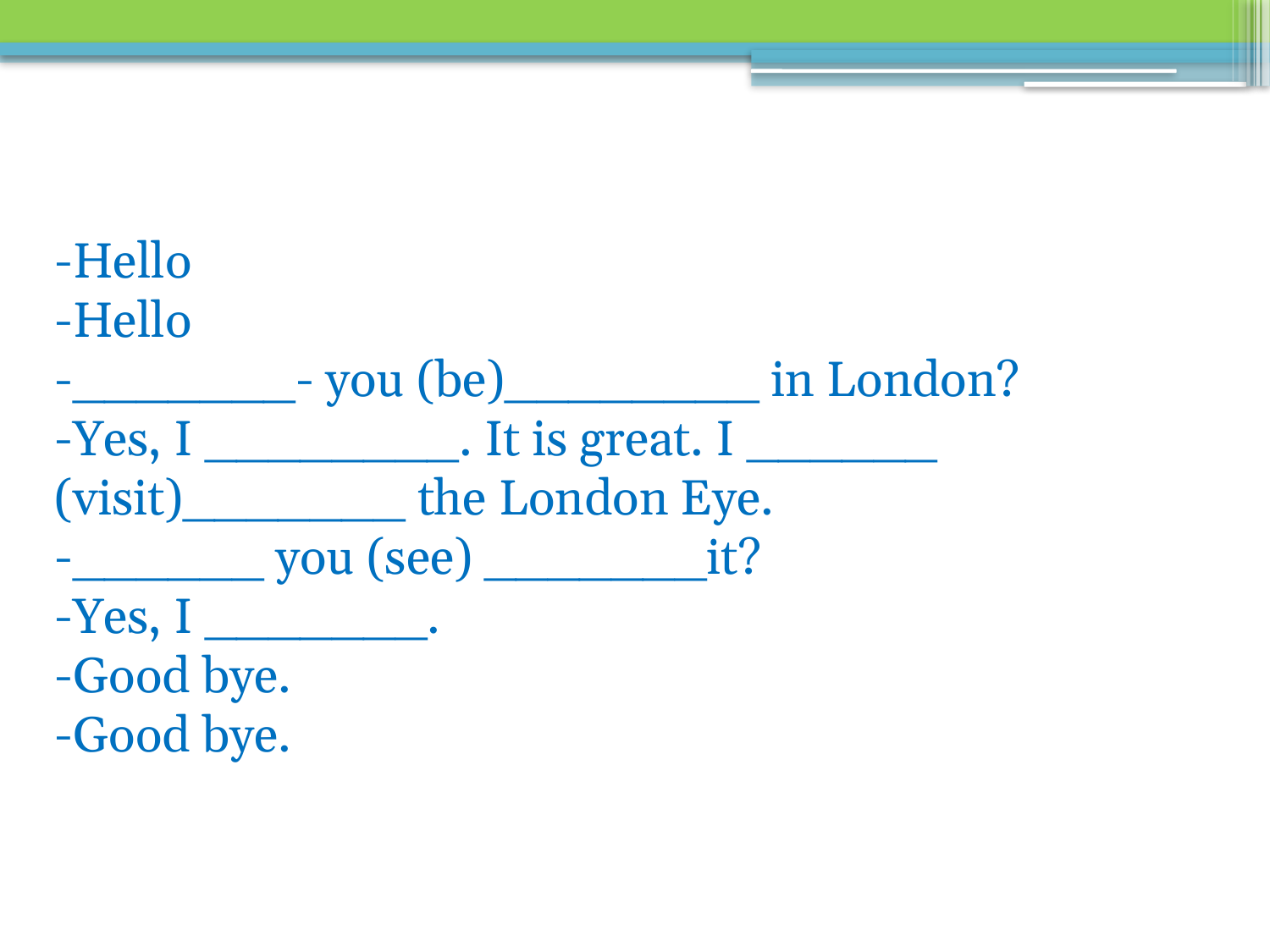

-Hello
-Hello
-_______- you (be)________ in London?
-Yes, I ________. It is great. I ______ (visit)_______ the London Eye.
-______ you (see) _______it?
-Yes, I _______.
-Good bye.
-Good bye.